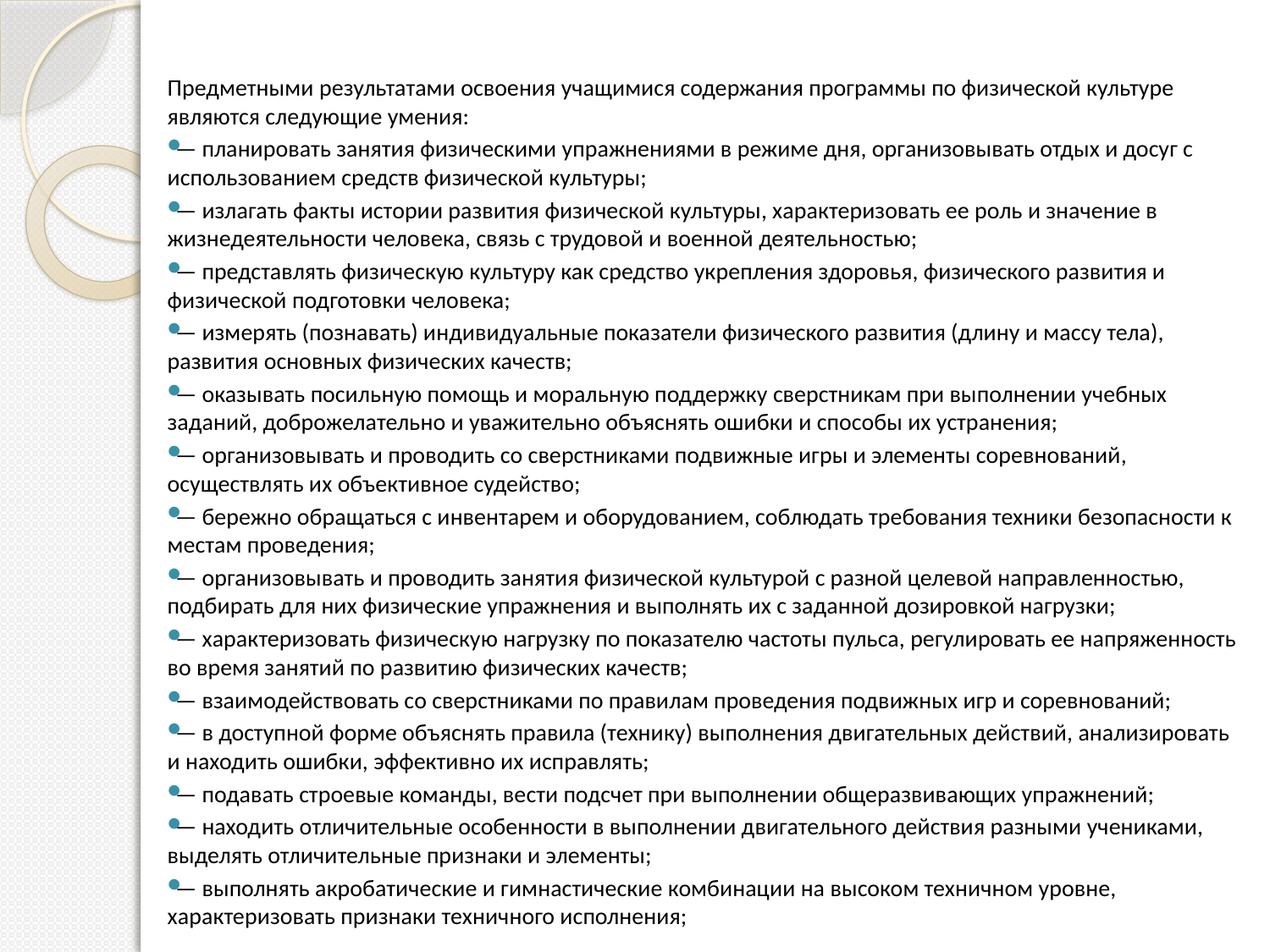

Предметными результатами освоения учащимися содержания программы по физической культуре являются следующие умения:
— планировать занятия физическими упражнениями в режиме дня, организовывать отдых и досуг с использованием средств физической культуры;
— излагать факты истории развития физической культуры, характеризовать ее роль и значение в жизнедеятельности человека, связь с трудовой и военной деятельностью;
— представлять физическую культуру как средство укрепления здоровья, физического развития и физической подготовки человека;
— измерять (познавать) индивидуальные показатели физического развития (длину и массу тела), развития основных физических качеств;
— оказывать посильную помощь и моральную поддержку сверстникам при выполнении учебных заданий, доброжелательно и уважительно объяснять ошибки и способы их устранения;
— организовывать и проводить со сверстниками подвижные игры и элементы соревнований, осуществлять их объективное судейство;
— бережно обращаться с инвентарем и оборудованием, соблюдать требования техники безопасности к местам проведения;
— организовывать и проводить занятия физической культурой с разной целевой направленностью, подбирать для них физические упражнения и выполнять их с заданной дозировкой нагрузки;
— характеризовать физическую нагрузку по показателю частоты пульса, регулировать ее напряженность во время занятий по развитию физических качеств;
— взаимодействовать со сверстниками по правилам проведения подвижных игр и соревнований;
— в доступной форме объяснять правила (технику) выполнения двигательных действий, анализировать и находить ошибки, эффективно их исправлять;
— подавать строевые команды, вести подсчет при выполнении общеразвивающих упражнений;
— находить отличительные особенности в выполнении двигательного действия разными учениками, выделять отличительные признаки и элементы;
— выполнять акробатические и гимнастические комбинации на высоком техничном уровне, характеризовать признаки техничного исполнения;